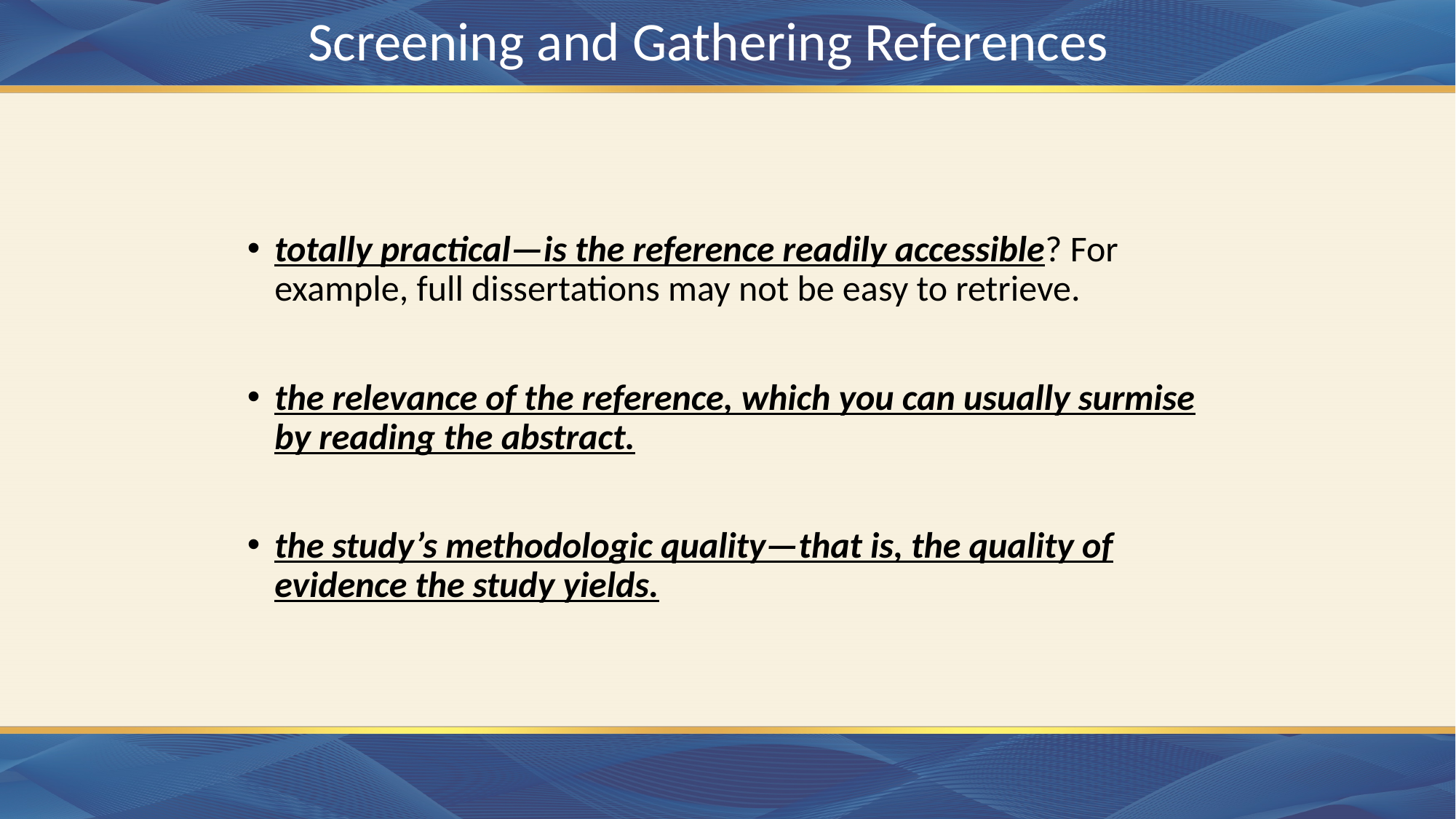

# Screening and Gathering References
totally practical—is the reference readily accessible? For example, full dissertations may not be easy to retrieve.

the relevance of the reference, which you can usually surmise by reading the abstract.

the study’s methodologic quality—that is, the quality of evidence the study yields.